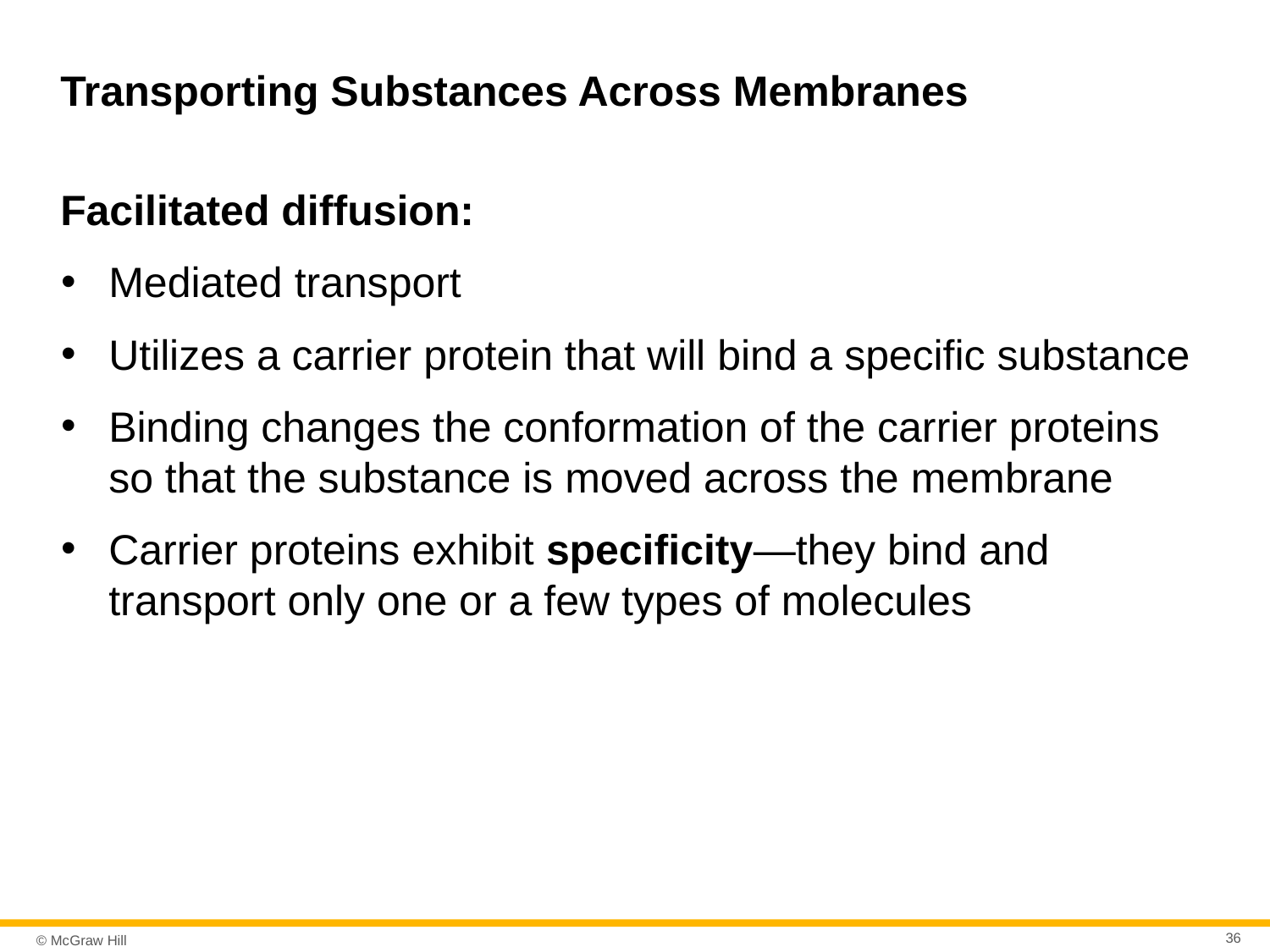

# Transporting Substances Across Membranes
Facilitated diffusion:
Mediated transport
Utilizes a carrier protein that will bind a specific substance
Binding changes the conformation of the carrier proteins so that the substance is moved across the membrane
Carrier proteins exhibit specificity—they bind and transport only one or a few types of molecules